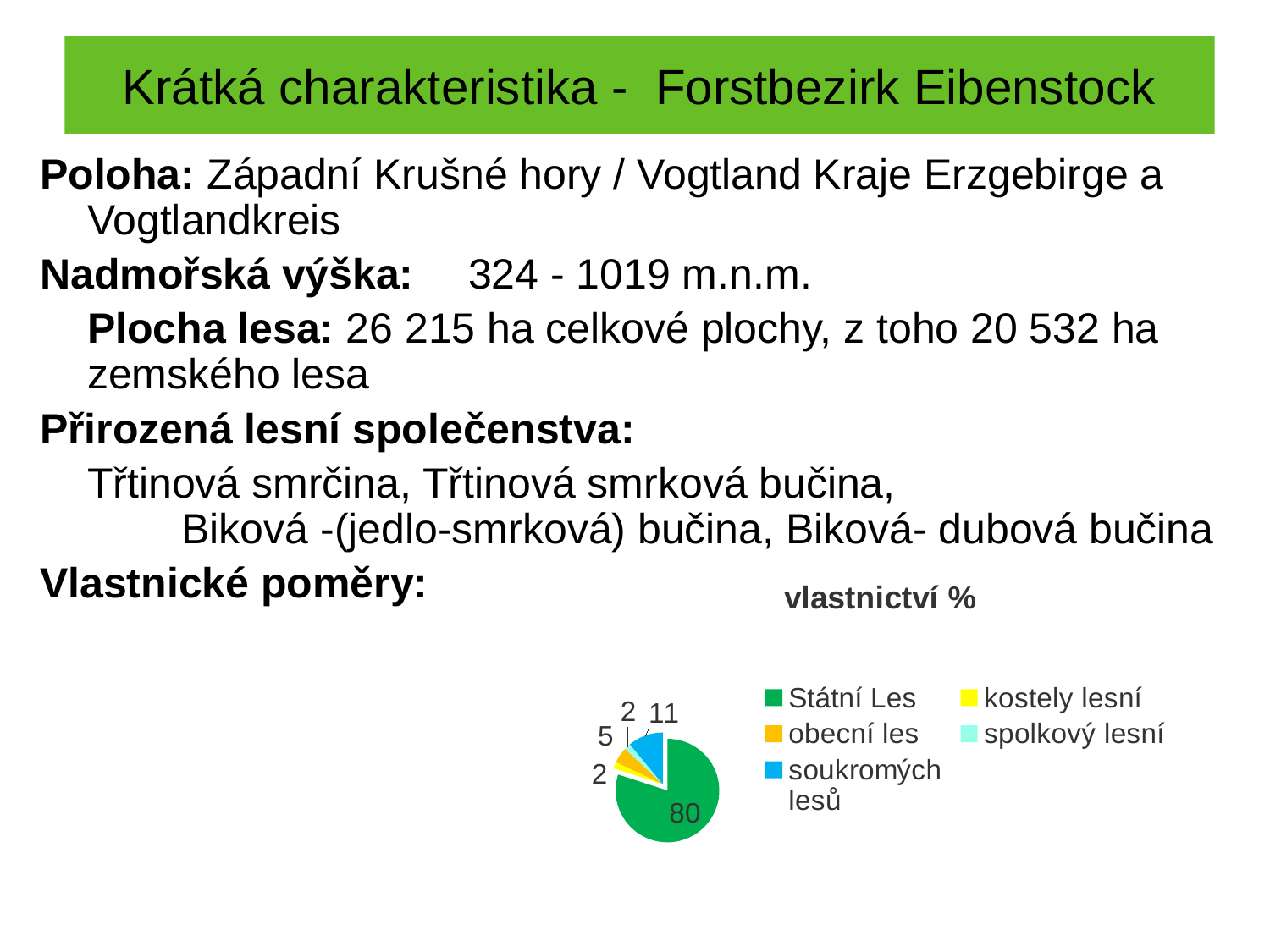

Krátká charakteristika -  Forstbezirk Eibenstock
Poloha: Západní Krušné hory / Vogtland Kraje Erzgebirge a Vogtlandkreis
Nadmořská výška:	324 - 1019 m.n.m.
	Plocha lesa: 26 215 ha celkové plochy, z toho 20 532 ha zemského lesa
Přirozená lesní společenstva:
	Třtinová smrčina, Třtinová smrková bučina,			           Biková -(jedlo-smrková) bučina, Biková- dubová bučina
Vlastnické poměry:

### Chart: vlastnictví %

| Category | % |
|---|---|
| Státní Les | 80.0 |
| kostely lesní | 2.0 |
| obecní les | 5.0 |
| spolkový lesní | 2.0 |
| soukromých lesů | 11.0 |